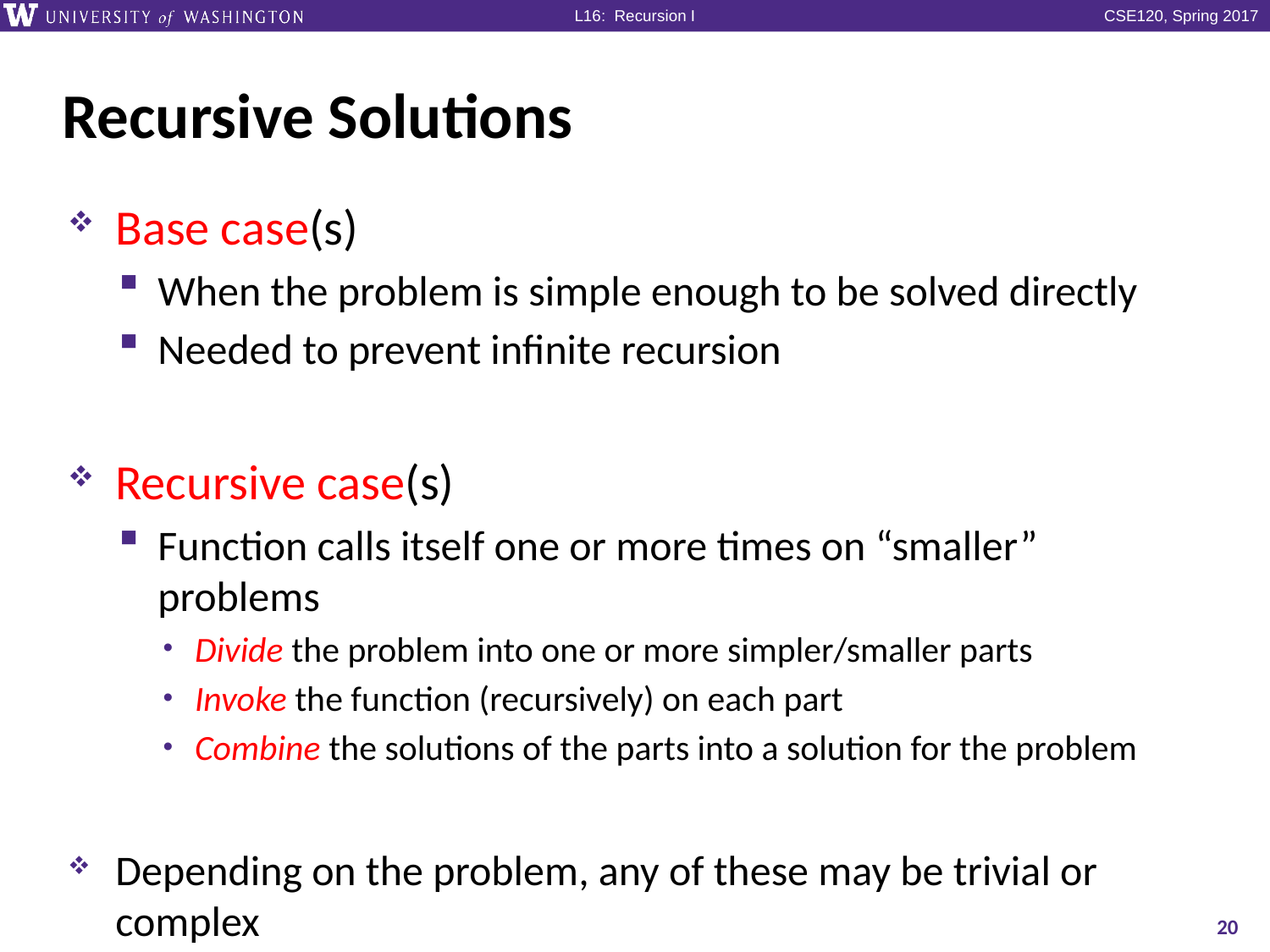

# Recursive Solutions
Base case(s)
When the problem is simple enough to be solved directly
Needed to prevent infinite recursion

Recursive case(s)
Function calls itself one or more times on “smaller” problems
Divide the problem into one or more simpler/smaller parts
Invoke the function (recursively) on each part
Combine the solutions of the parts into a solution for the problem

Depending on the problem, any of these may be trivial or complex
20